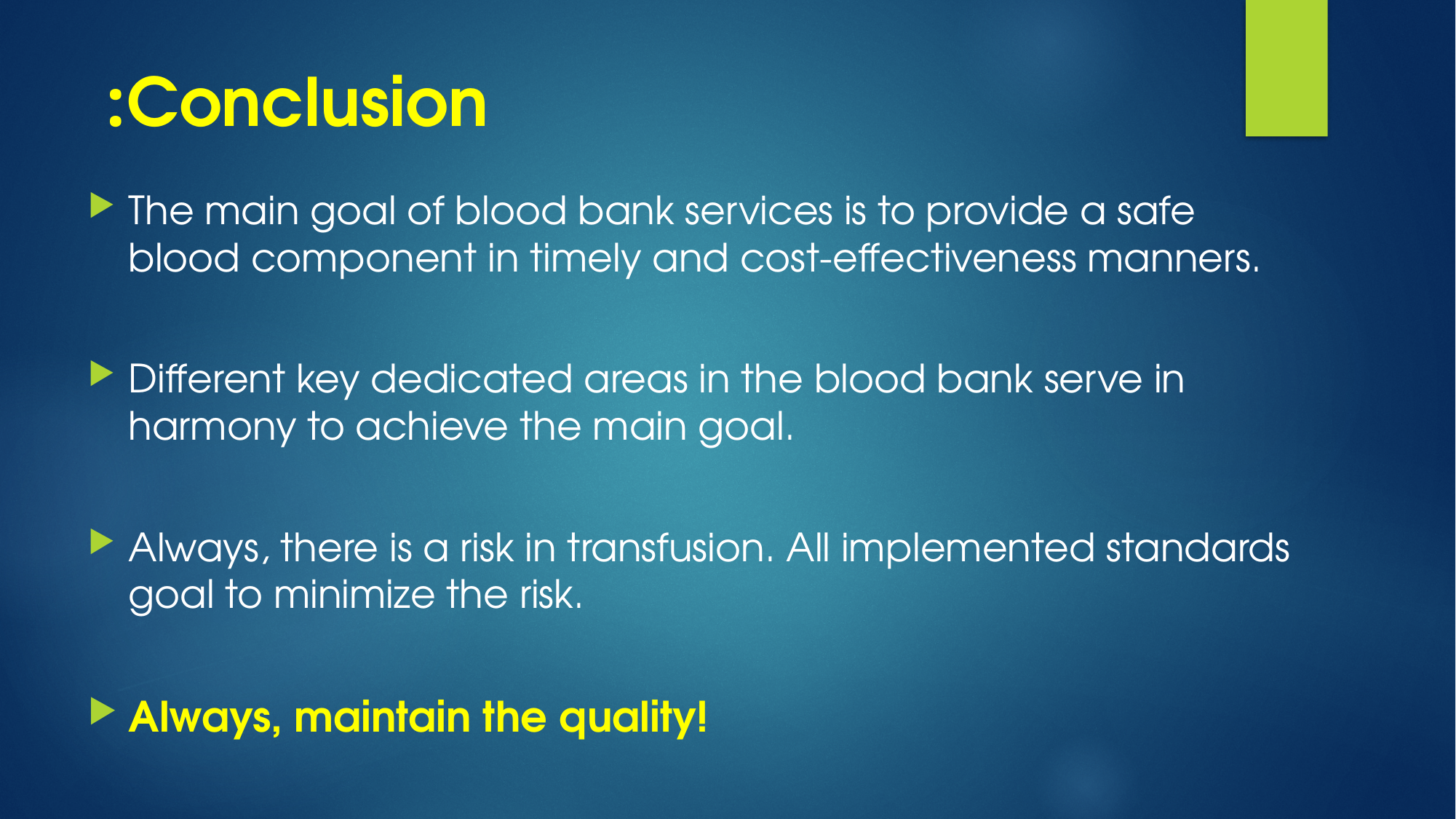

# Conclusion:
The main goal of blood bank services is to provide a safe blood component in timely and cost-effectiveness manners.

Different key dedicated areas in the blood bank serve in harmony to achieve the main goal.

Always, there is a risk in transfusion. All implemented standards goal to minimize the risk.

Always, maintain the quality!